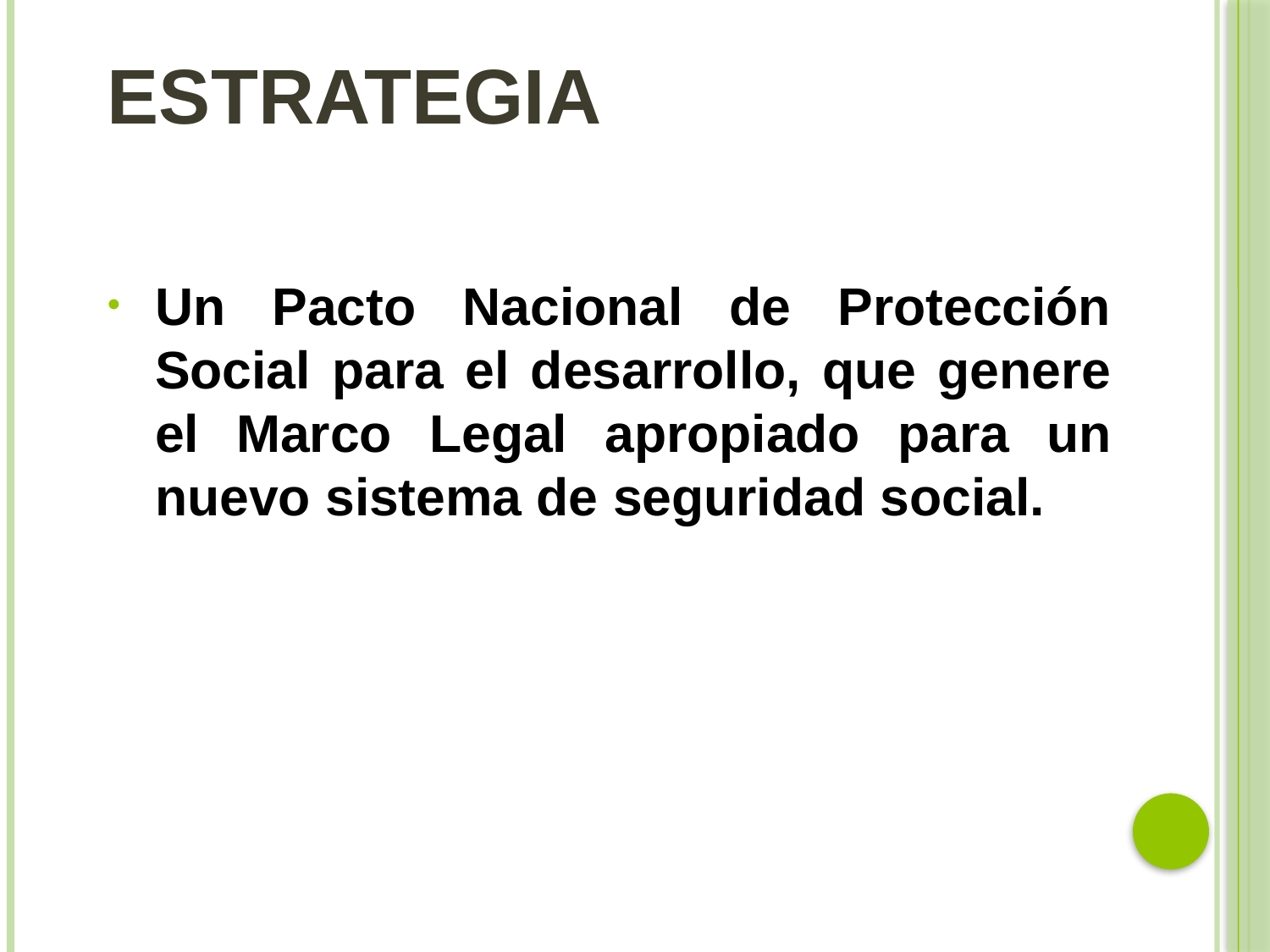

# Estrategia
Un Pacto Nacional de Protección Social para el desarrollo, que genere el Marco Legal apropiado para un nuevo sistema de seguridad social.